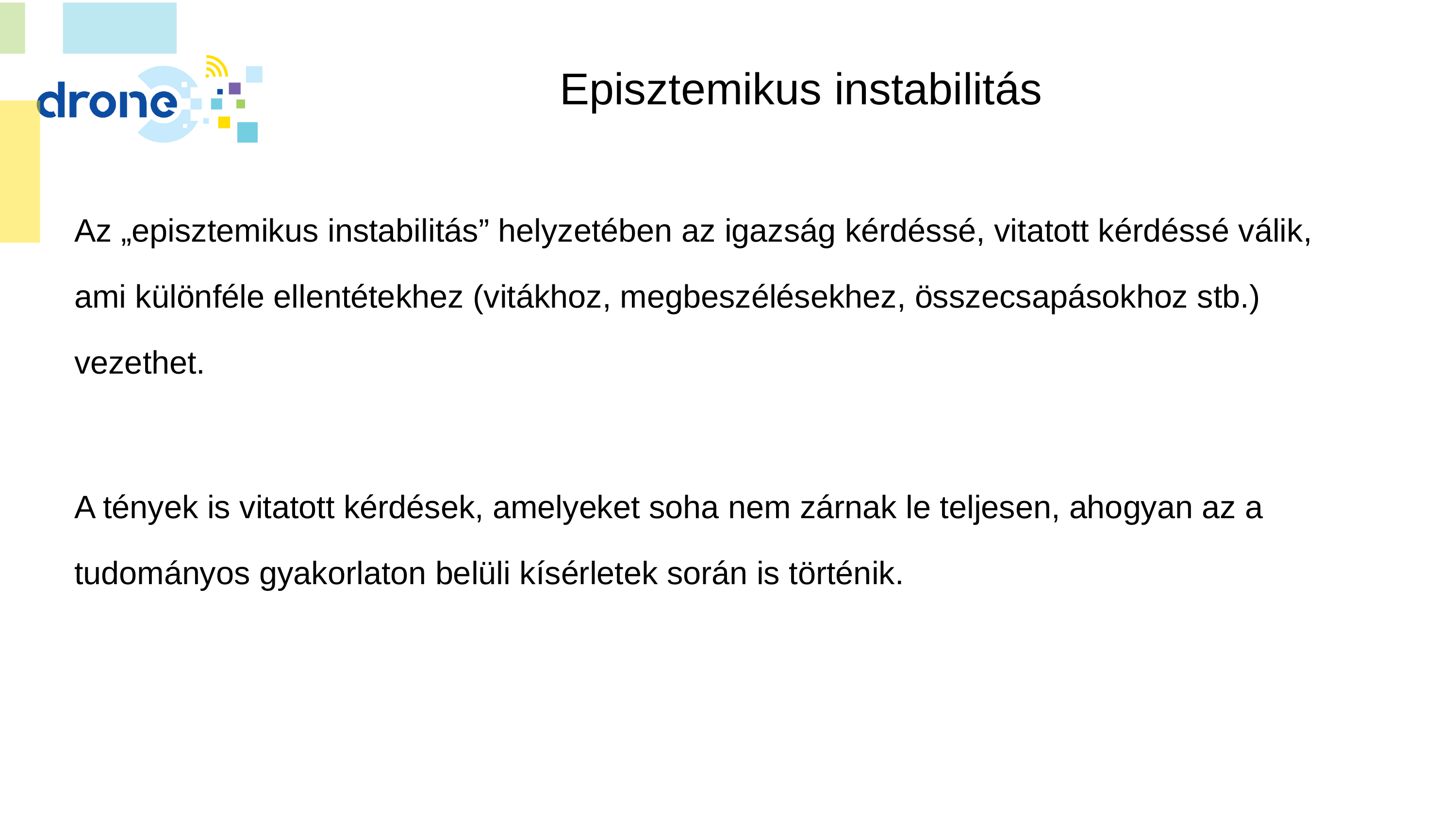

# Episztemikus instabilitás

Az „episztemikus instabilitás” helyzetében az igazság kérdéssé, vitatott kérdéssé válik, ami különféle ellentétekhez (vitákhoz, megbeszélésekhez, összecsapásokhoz stb.) vezethet.

A tények is vitatott kérdések, amelyeket soha nem zárnak le teljesen, ahogyan az a tudományos gyakorlaton belüli kísérletek során is történik.